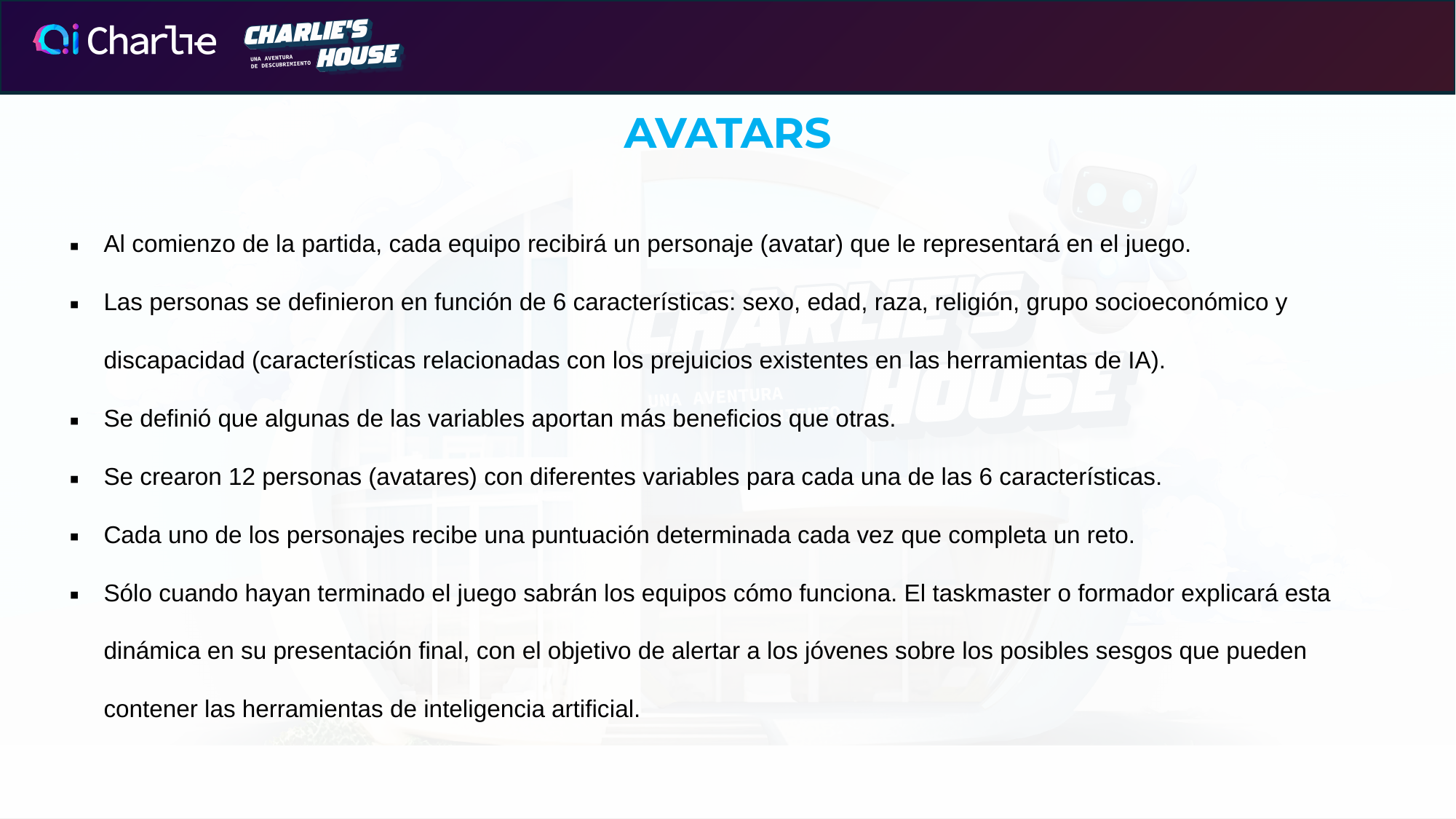

AVATARS
Al comienzo de la partida, cada equipo recibirá un personaje (avatar) que le representará en el juego.
Las personas se definieron en función de 6 características: sexo, edad, raza, religión, grupo socioeconómico y discapacidad (características relacionadas con los prejuicios existentes en las herramientas de IA).
Se definió que algunas de las variables aportan más beneficios que otras.
Se crearon 12 personas (avatares) con diferentes variables para cada una de las 6 características.
Cada uno de los personajes recibe una puntuación determinada cada vez que completa un reto.
Sólo cuando hayan terminado el juego sabrán los equipos cómo funciona. El taskmaster o formador explicará esta dinámica en su presentación final, con el objetivo de alertar a los jóvenes sobre los posibles sesgos que pueden contener las herramientas de inteligencia artificial.